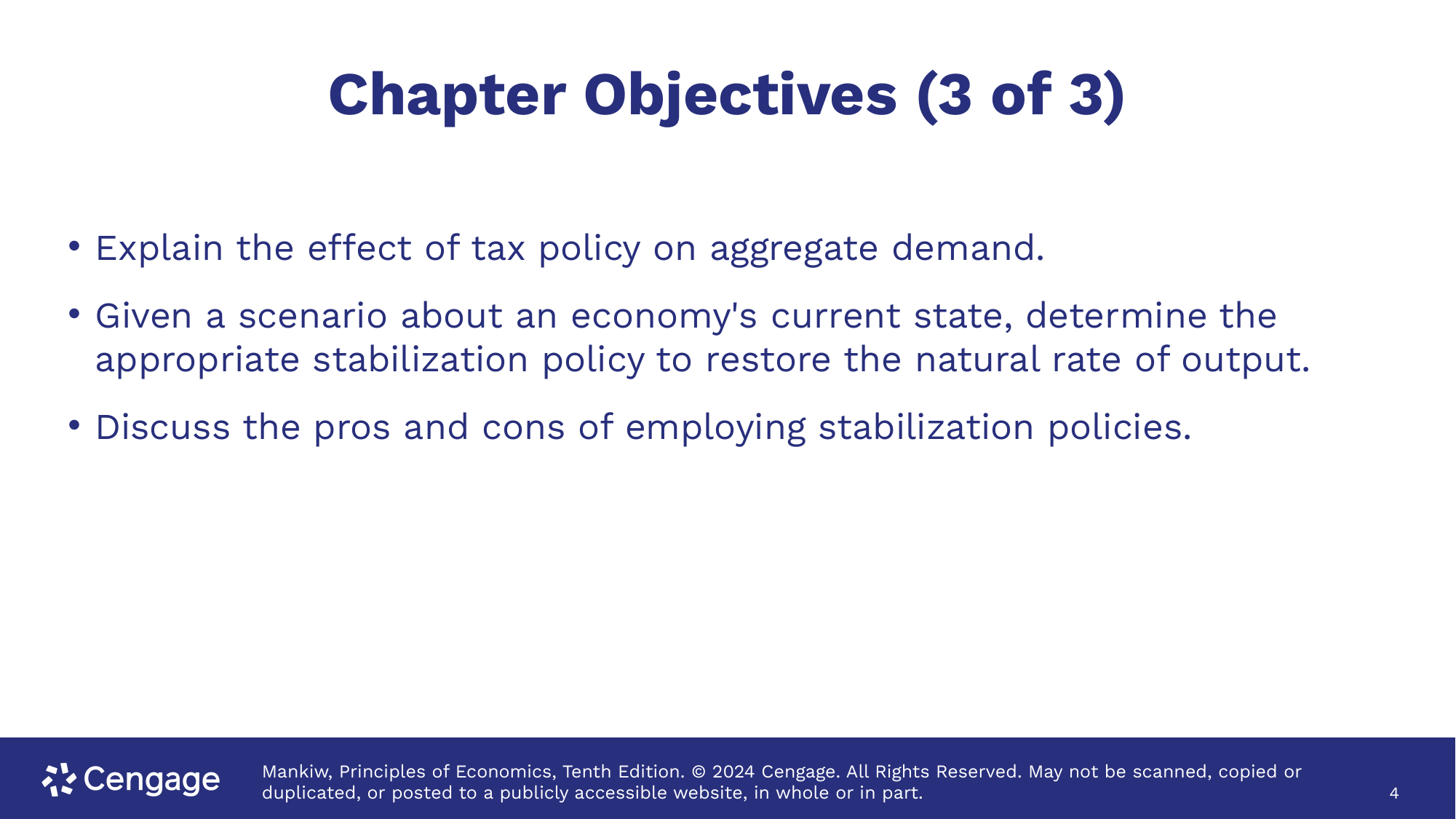

# Chapter Objectives (3 of 3)
Explain the effect of tax policy on aggregate demand.
Given a scenario about an economy's current state, determine the appropriate stabilization policy to restore the natural rate of output.
Discuss the pros and cons of employing stabilization policies.